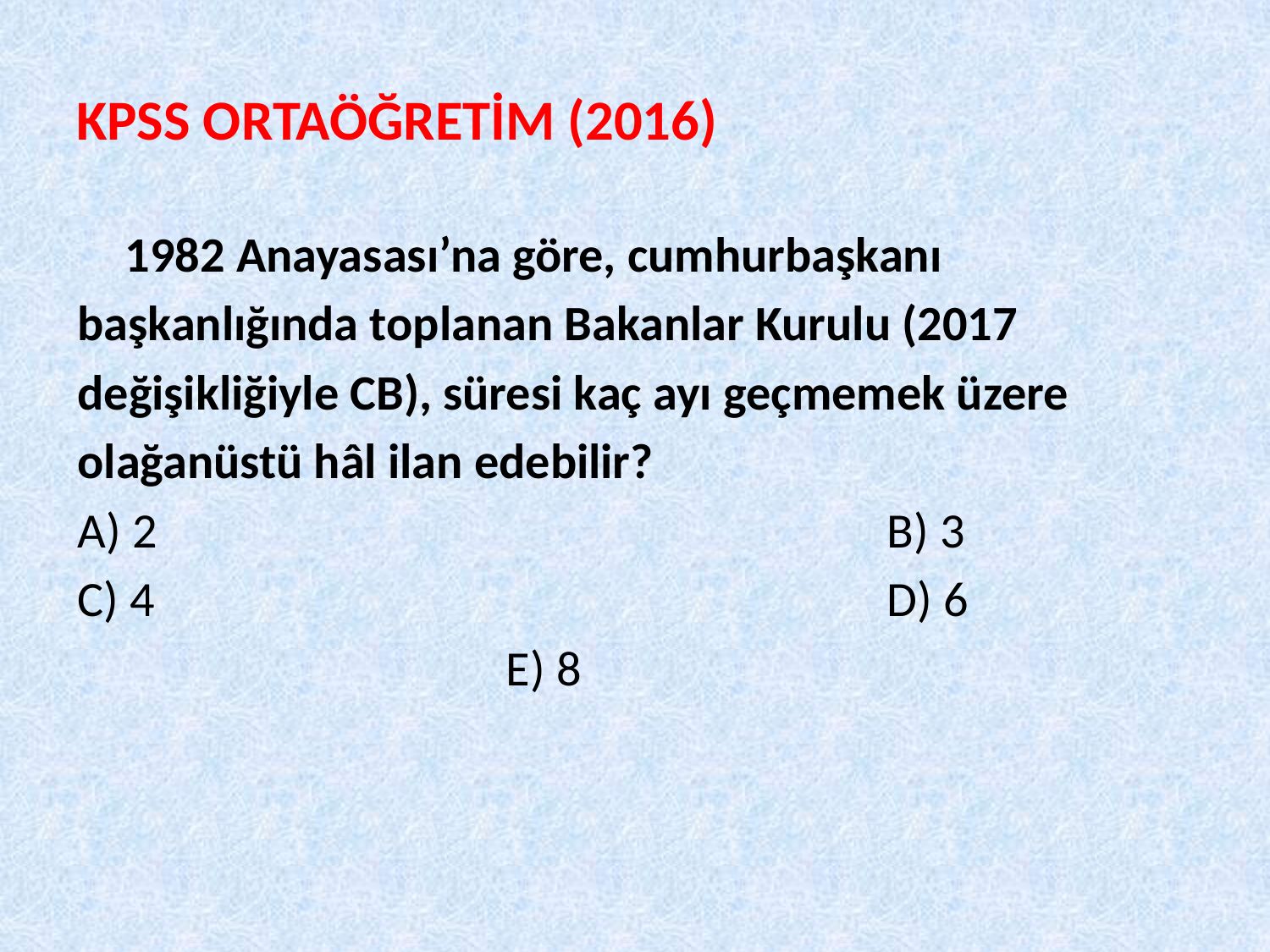

# KPSS ORTAÖĞRETİM (2016)
	1982 Anayasası’na göre, cumhurbaşkanı
başkanlığında toplanan Bakanlar Kurulu (2017
değişikliğiyle CB), süresi kaç ayı geçmemek üzere
olağanüstü hâl ilan edebilir?
A) 2						B) 3
C) 4 						D) 6
		     		E) 8